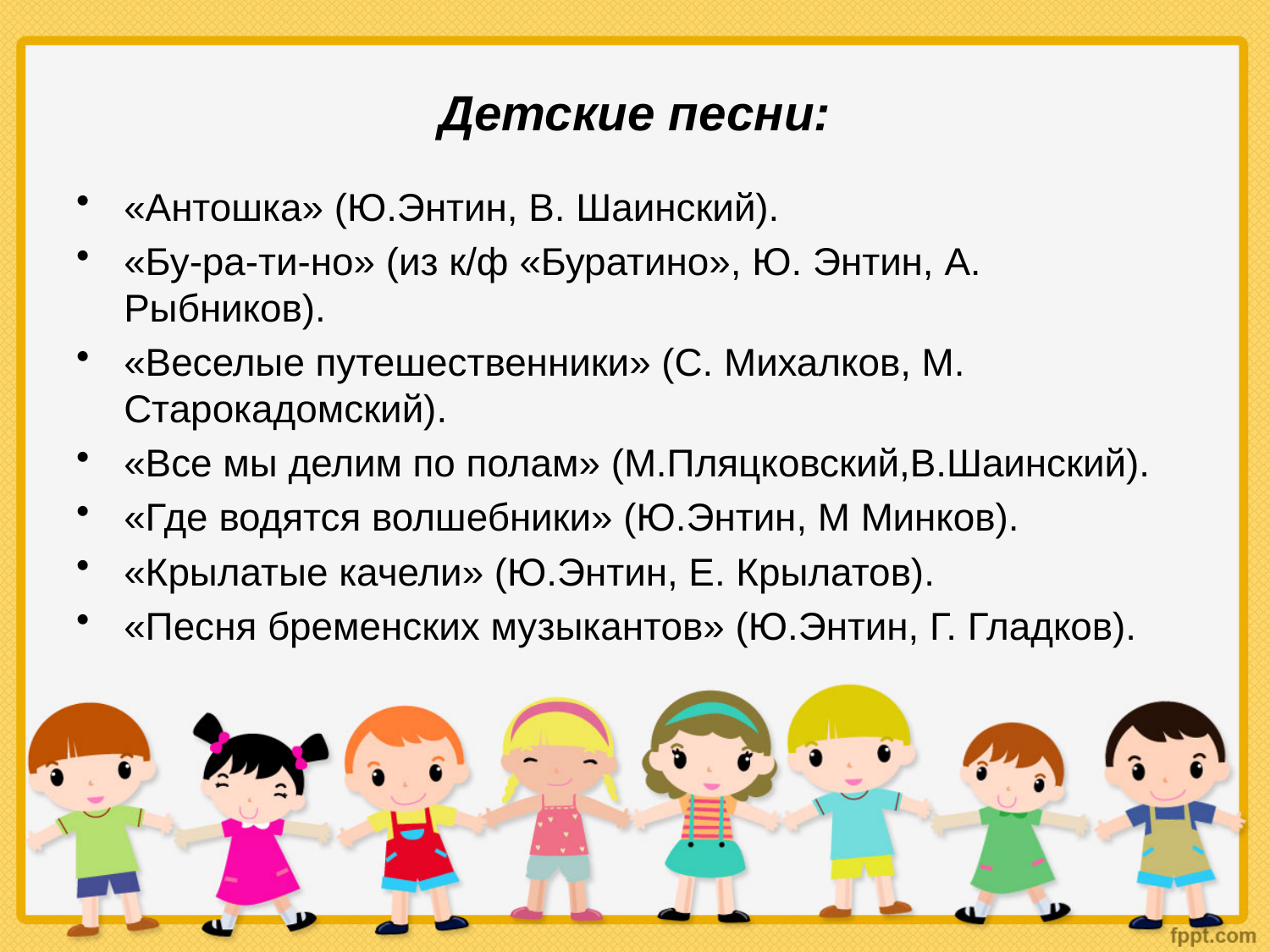

# Детские песни:
«Антошка» (Ю.Энтин, В. Шаинский).
«Бу-ра-ти-но» (из к/ф «Буратино», Ю. Энтин, А. Рыбников).
«Веселые путешественники» (С. Михалков, М. Старокадомский).
«Все мы делим по полам» (М.Пляцковский,В.Шаинский).
«Где водятся волшебники» (Ю.Энтин, М Минков).
«Крылатые качели» (Ю.Энтин, Е. Крылатов).
«Песня бременских музыкантов» (Ю.Энтин, Г. Гладков).
Prezentacii.com